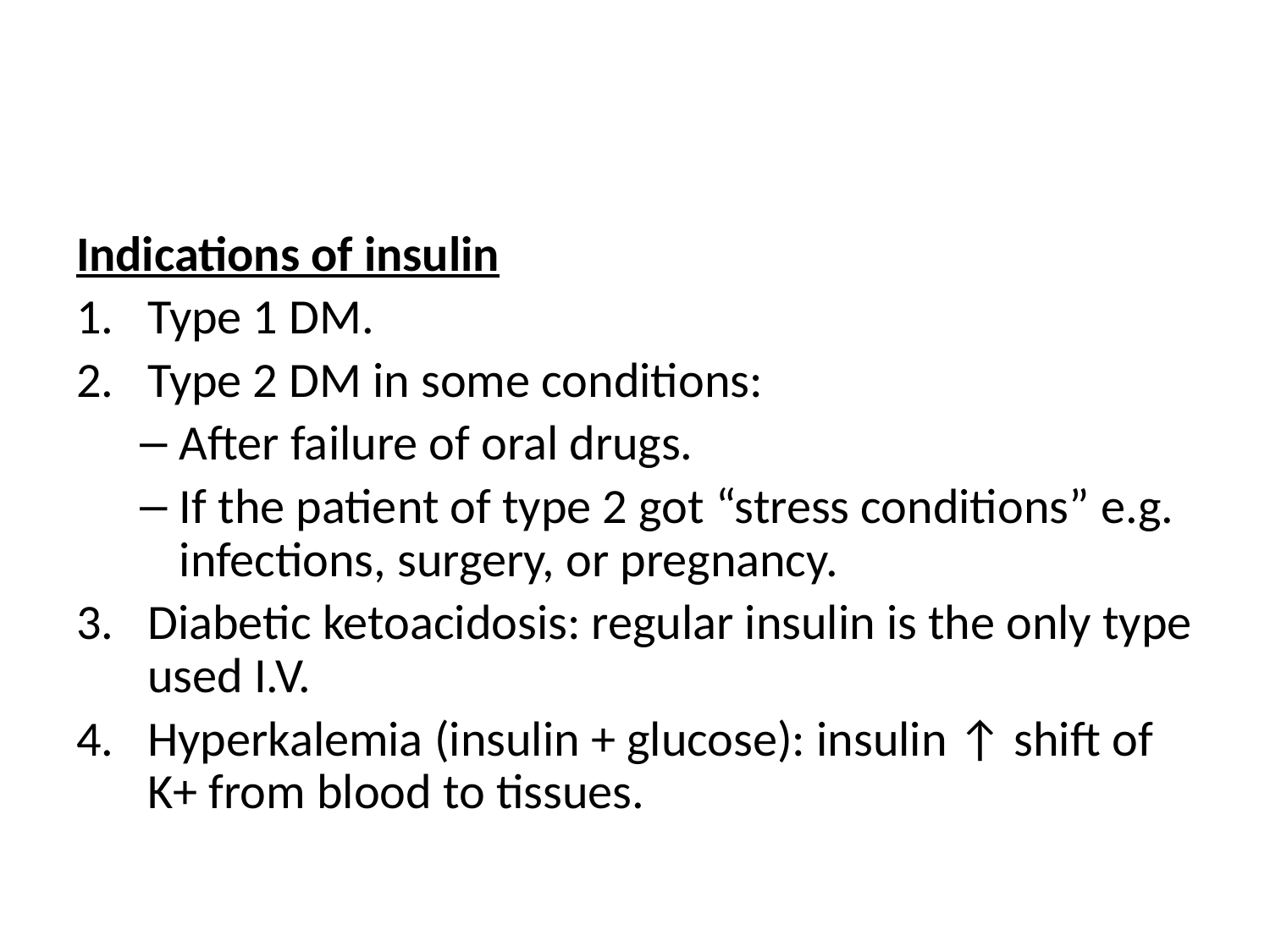

Indications of insulin
Type 1 DM.
Type 2 DM in some conditions:
After failure of oral drugs.
If the patient of type 2 got “stress conditions” e.g. infections, surgery, or pregnancy.
Diabetic ketoacidosis: regular insulin is the only type used I.V.
Hyperkalemia (insulin + glucose): insulin ↑ shift of K+ from blood to tissues.